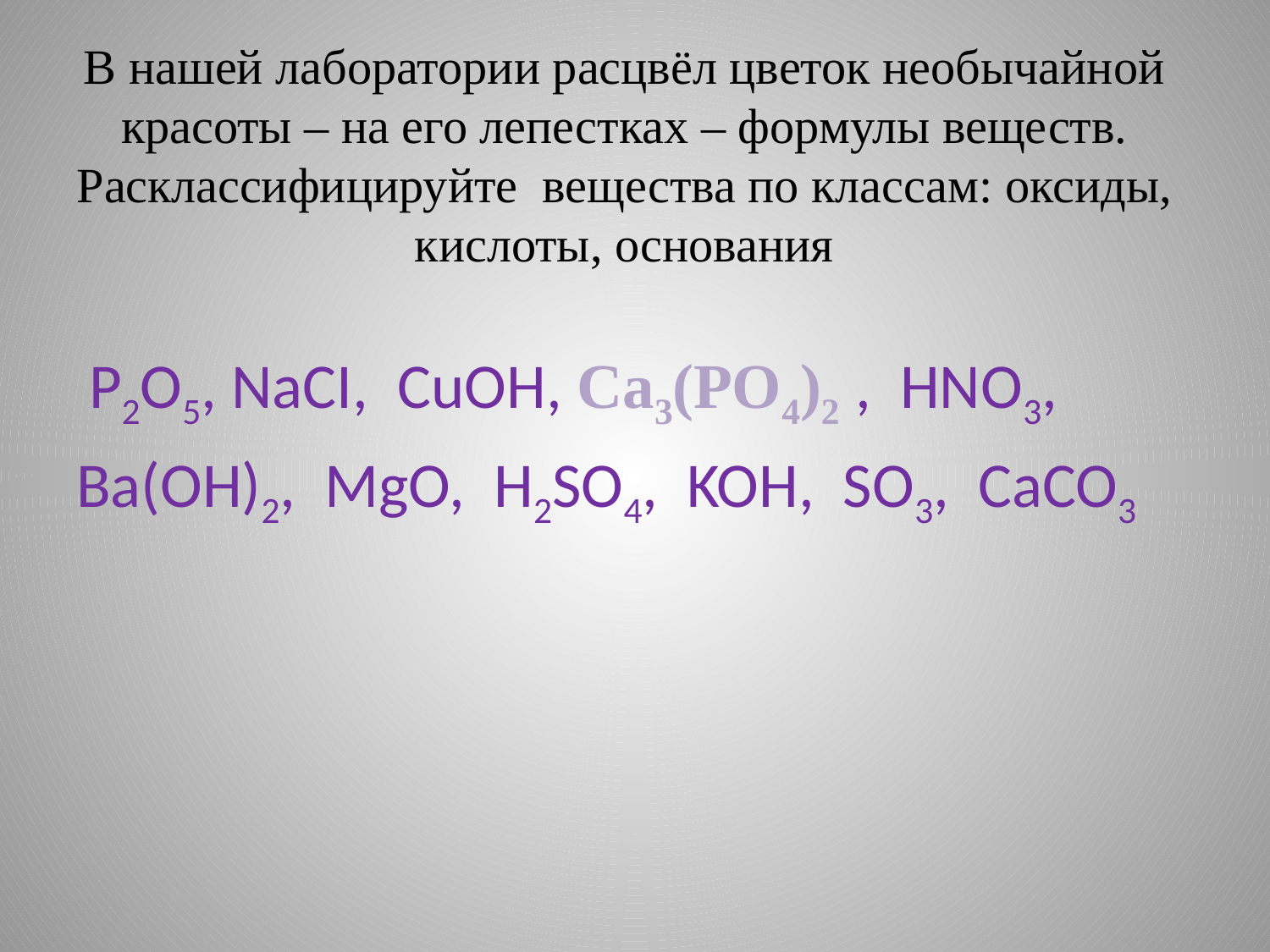

# В нашей лаборатории расцвёл цветок необычайной красоты – на его лепестках – формулы веществ. Расклассифицируйте  вещества по классам: oксиды, кислоты, основания
 P2O5, NaСI,  CuOН, Са3(РО4)2 ,  HNO3,
Ba(OH)2,  MgO,  H2SO4,  KOН,  SO3,  CaCO3